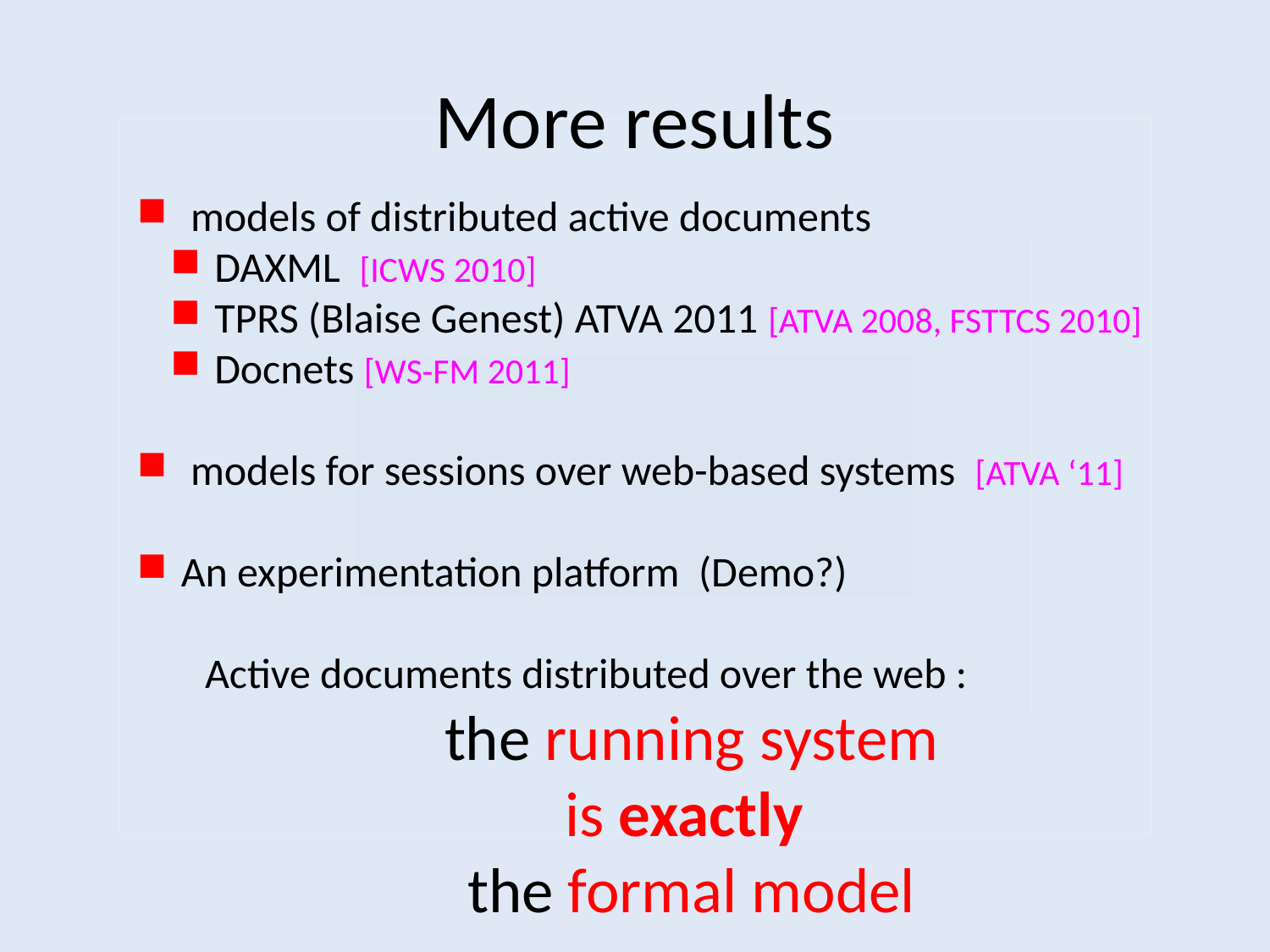

# More results
  models of distributed active documents
 DAXML  [ICWS 2010]
 TPRS (Blaise Genest) ATVA 2011 [ATVA 2008, FSTTCS 2010]
 Docnets [WS-FM 2011]

  models for sessions over web-based systems  [ATVA ‘11]

 An experimentation platform  (Demo?)

Active documents distributed over the web :
 the running system
is exactly
the formal model